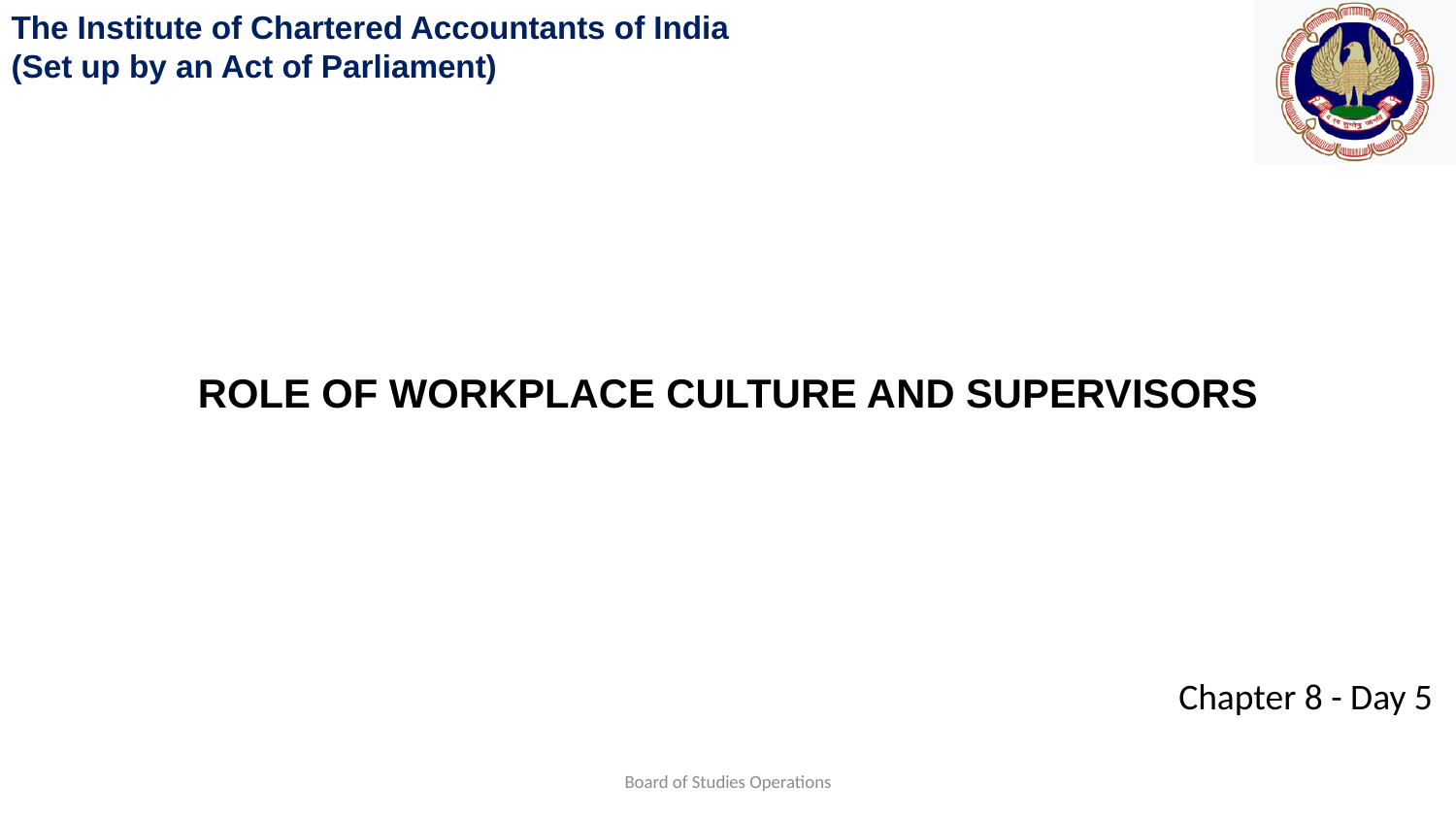

ROLE OF WORKPLACE CULTURE AND SUPERVISORS
Board of Studies Operations